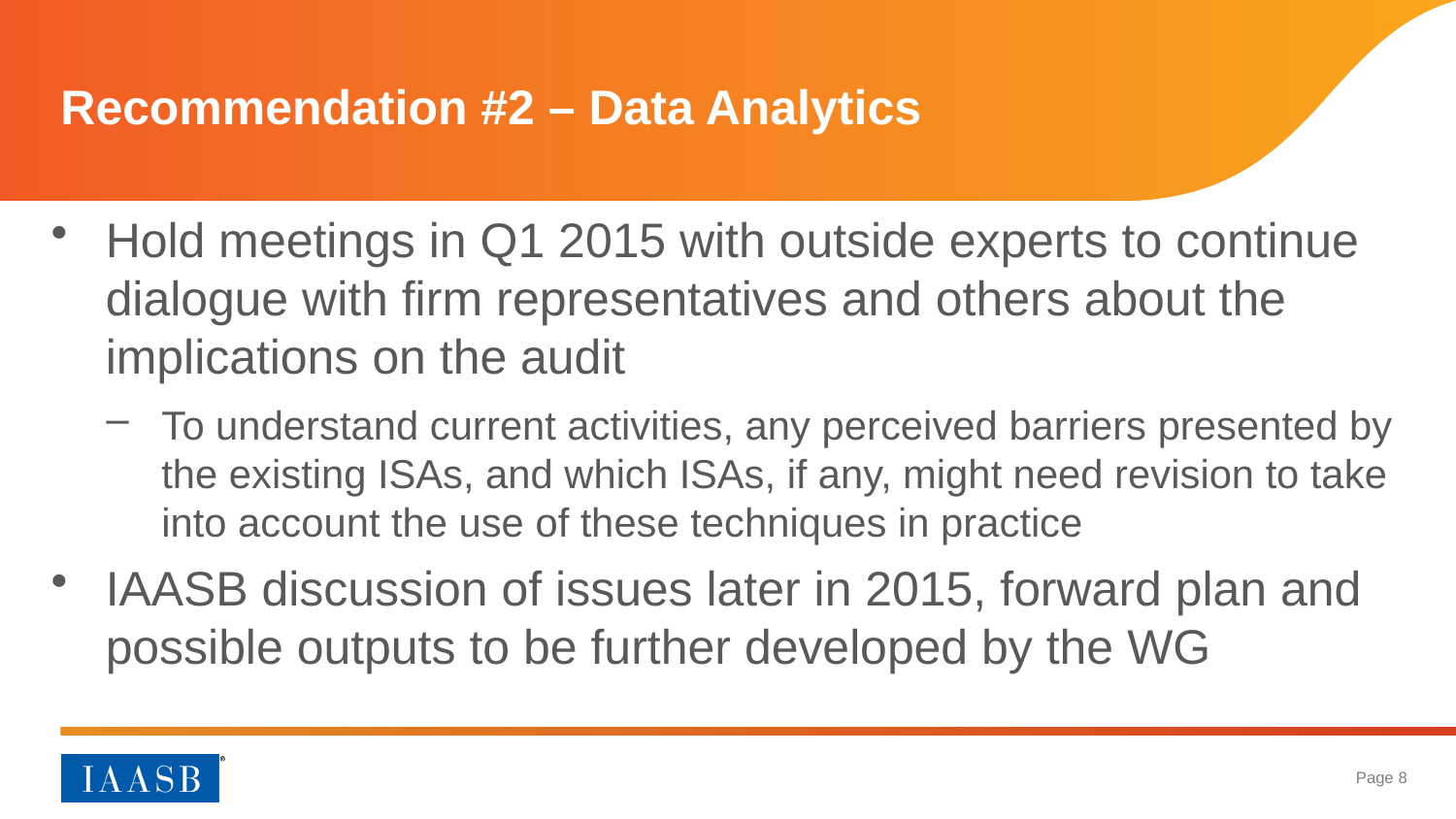

# Recommendation #2 – Data Analytics
Hold meetings in Q1 2015 with outside experts to continue dialogue with firm representatives and others about the implications on the audit
To understand current activities, any perceived barriers presented by the existing ISAs, and which ISAs, if any, might need revision to take into account the use of these techniques in practice
IAASB discussion of issues later in 2015, forward plan and possible outputs to be further developed by the WG